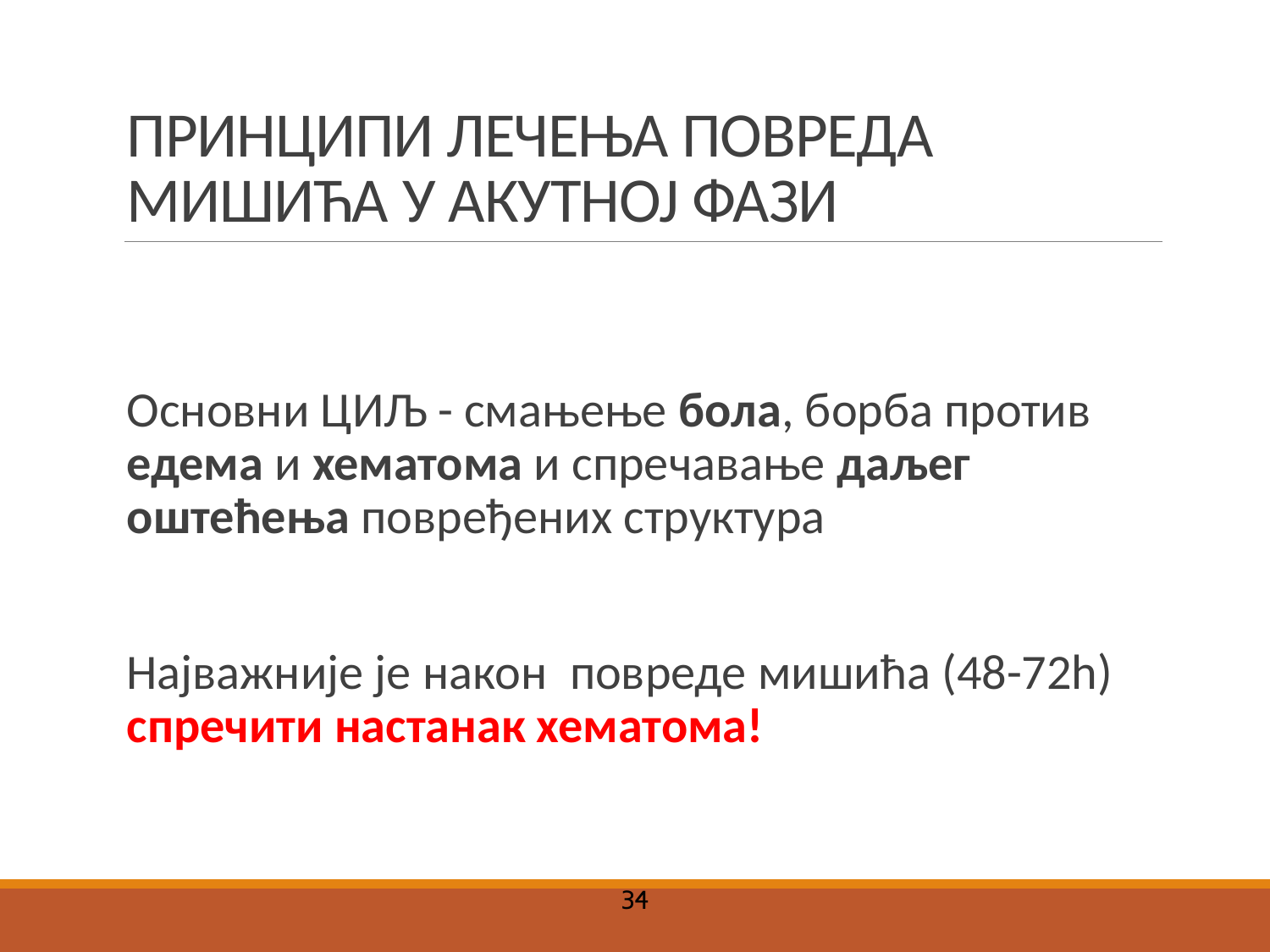

# ПРИНЦИПИ ЛЕЧЕЊА ПОВРЕДА МИШИЋА У АКУТНОЈ ФАЗИ

Основни ЦИЉ - смањење бола, борба против едема и хематома и спречавање даљег оштећења повређених структура

Најважније је након  повреде мишића (48-72h) спречити настанак хематома!
34